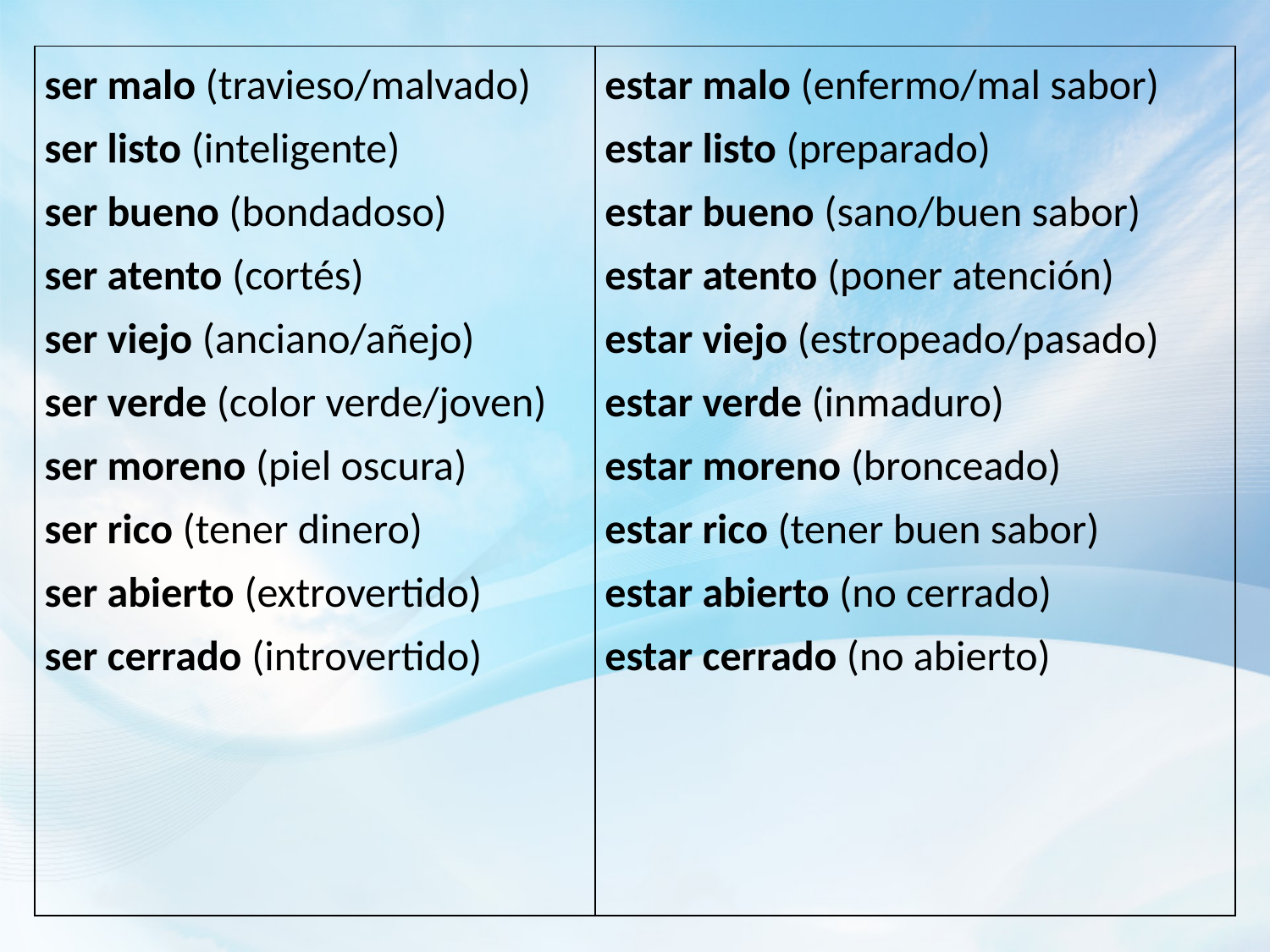

| ser malo (travieso/malvado) ser listo (inteligente) ser bueno (bondadoso) ser atento (cortés) ser viejo (anciano/añejo) ser verde (color verde/joven) ser moreno (piel oscura) ser rico (tener dinero) ser abierto (extrovertido) ser cerrado (introvertido) | estar malo (enfermo/mal sabor) estar listo (preparado) estar bueno (sano/buen sabor) estar atento (poner atención) estar viejo (estropeado/pasado) estar verde (inmaduro) estar moreno (bronceado) estar rico (tener buen sabor) estar abierto (no cerrado) estar cerrado (no abierto) |
| --- | --- |